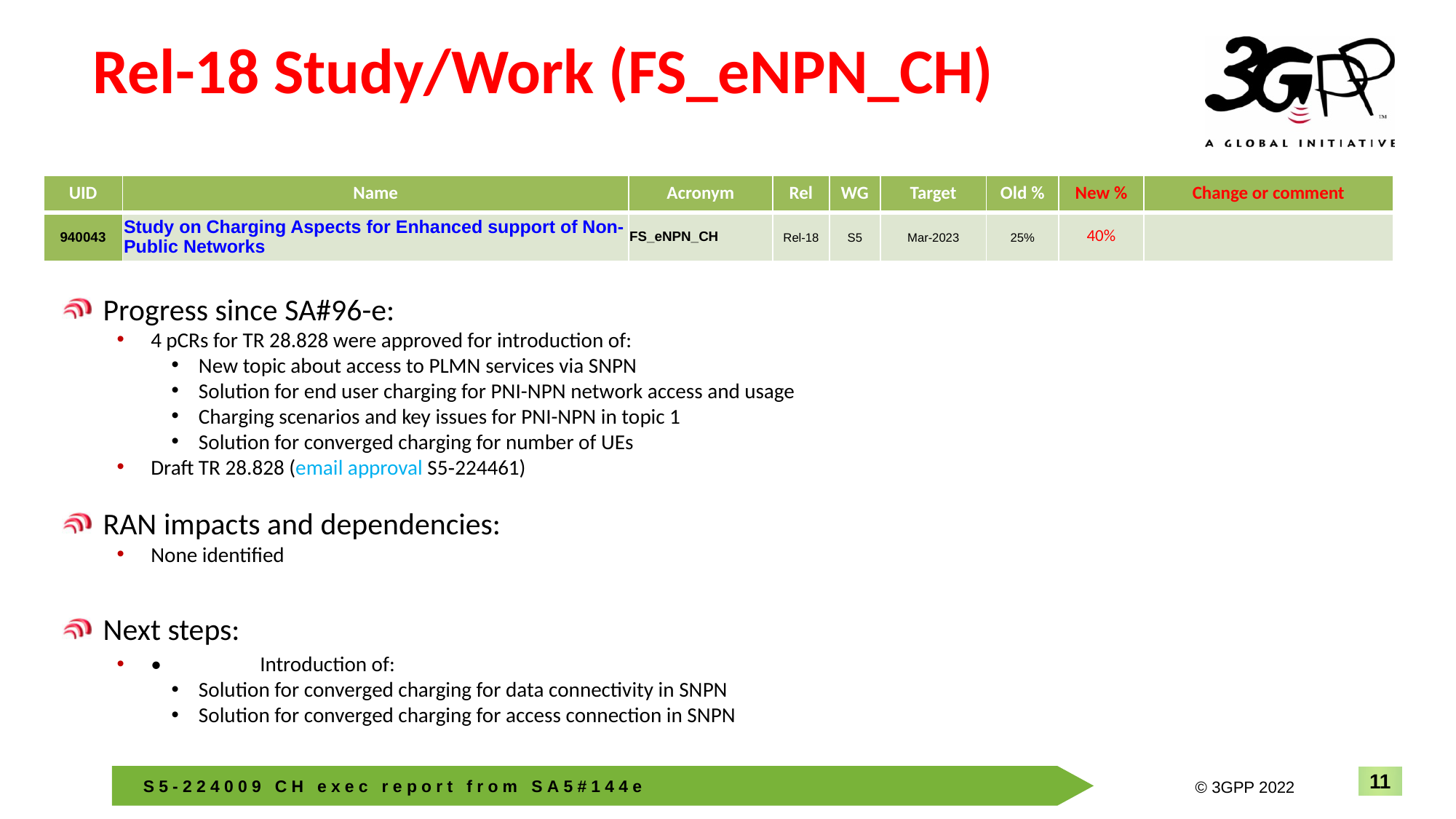

# Rel-18 Study/Work (FS_eNPN_CH)
| UID | Name | Acronym | Rel | WG | Target | Old % | New % | Change or comment |
| --- | --- | --- | --- | --- | --- | --- | --- | --- |
| 940043 | Study on Charging Aspects for Enhanced support of Non-Public Networks | FS\_eNPN\_CH | Rel-18 | S5 | Mar-2023 | 25% | 40% |  |
Progress since SA#96-e:
4 pCRs for TR 28.828 were approved for introduction of:
New topic about access to PLMN services via SNPN
Solution for end user charging for PNI-NPN network access and usage
Charging scenarios and key issues for PNI-NPN in topic 1
Solution for converged charging for number of UEs
Draft TR 28.828 (email approval S5‑224461)

RAN impacts and dependencies:
None identified

Next steps:
•	Introduction of:
Solution for converged charging for data connectivity in SNPN
Solution for converged charging for access connection in SNPN